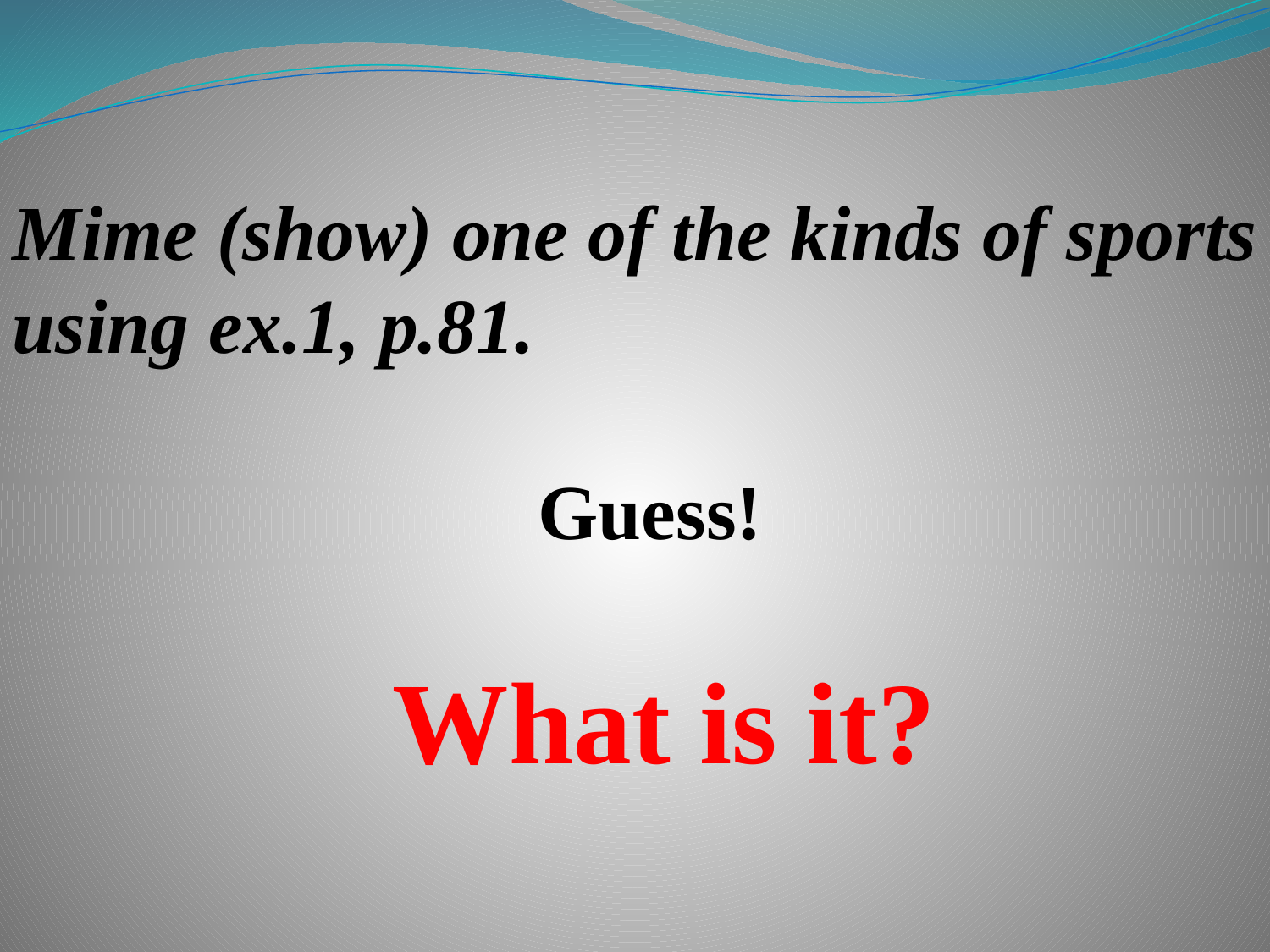

Mime (show) one of the kinds of sports
using ex.1, p.81.

                           Guess!
                                                               What is it?